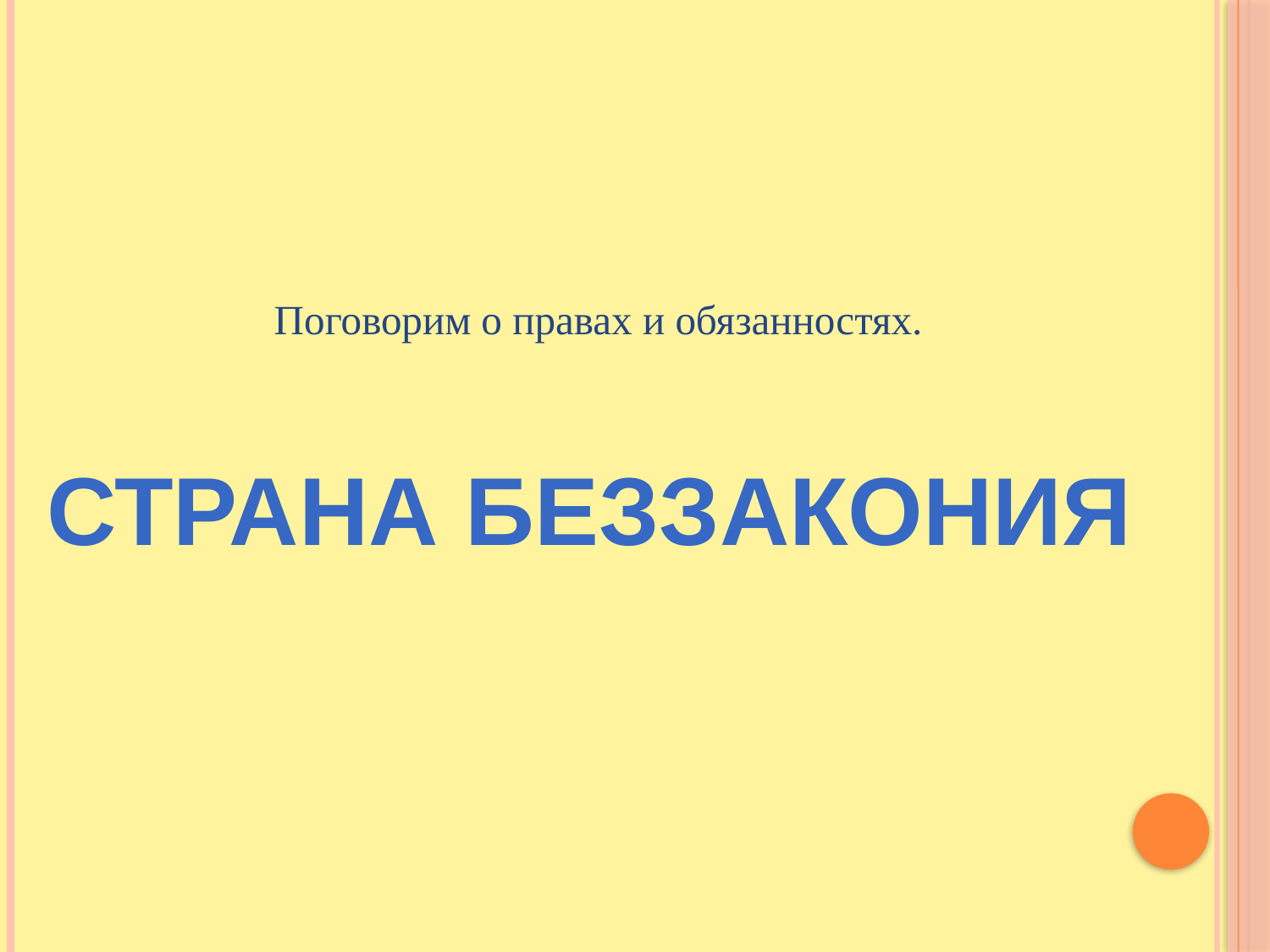

# Поговорим о правах и обязанностях. СТРАНА БЕЗЗАКОНИЯ